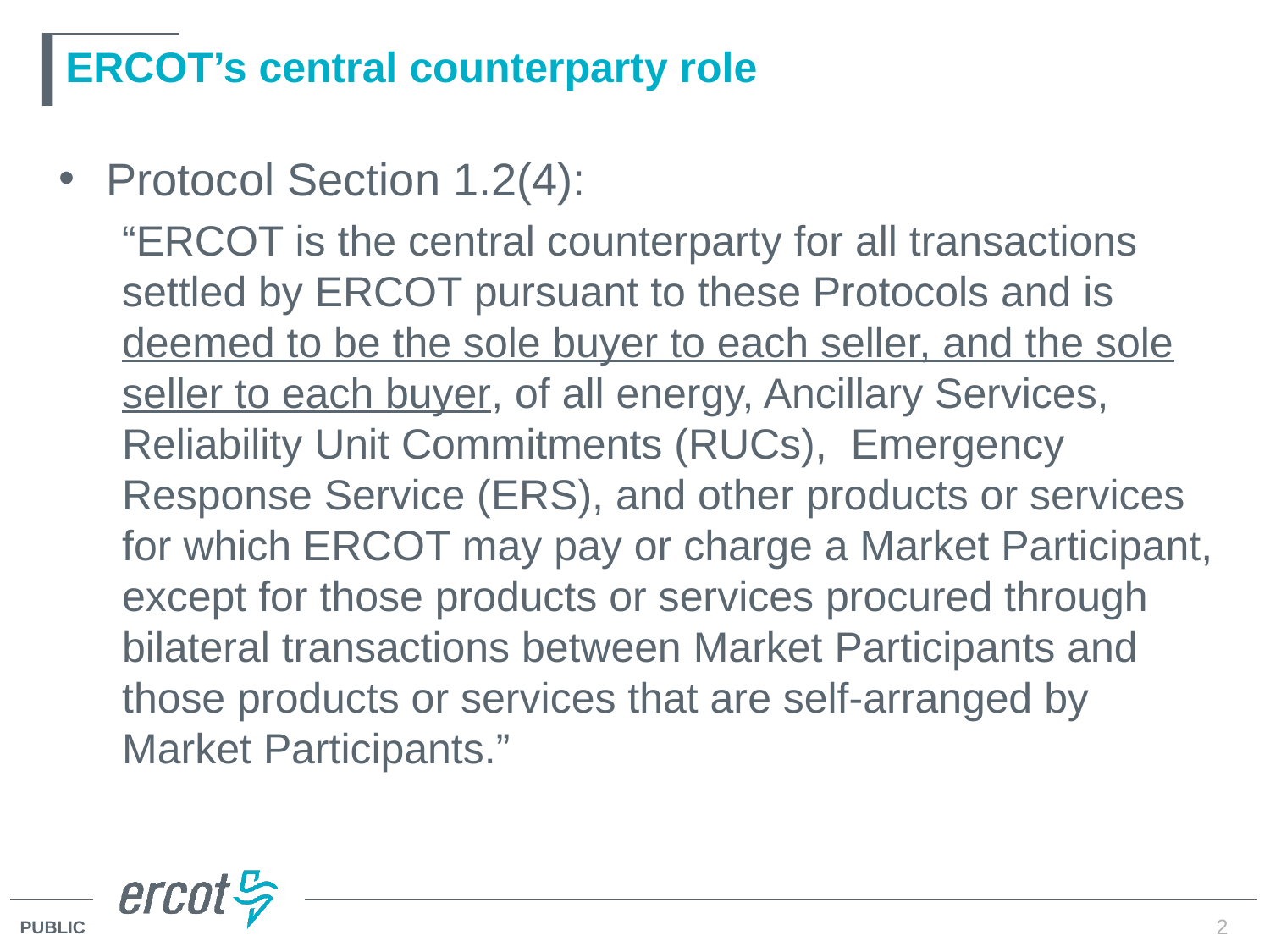

# ERCOT’s central counterparty role
Protocol Section 1.2(4):
“ERCOT is the central counterparty for all transactions settled by ERCOT pursuant to these Protocols and is deemed to be the sole buyer to each seller, and the sole seller to each buyer, of all energy, Ancillary Services, Reliability Unit Commitments (RUCs),  Emergency Response Service (ERS), and other products or services for which ERCOT may pay or charge a Market Participant, except for those products or services procured through bilateral transactions between Market Participants and those products or services that are self-arranged by Market Participants.”

2